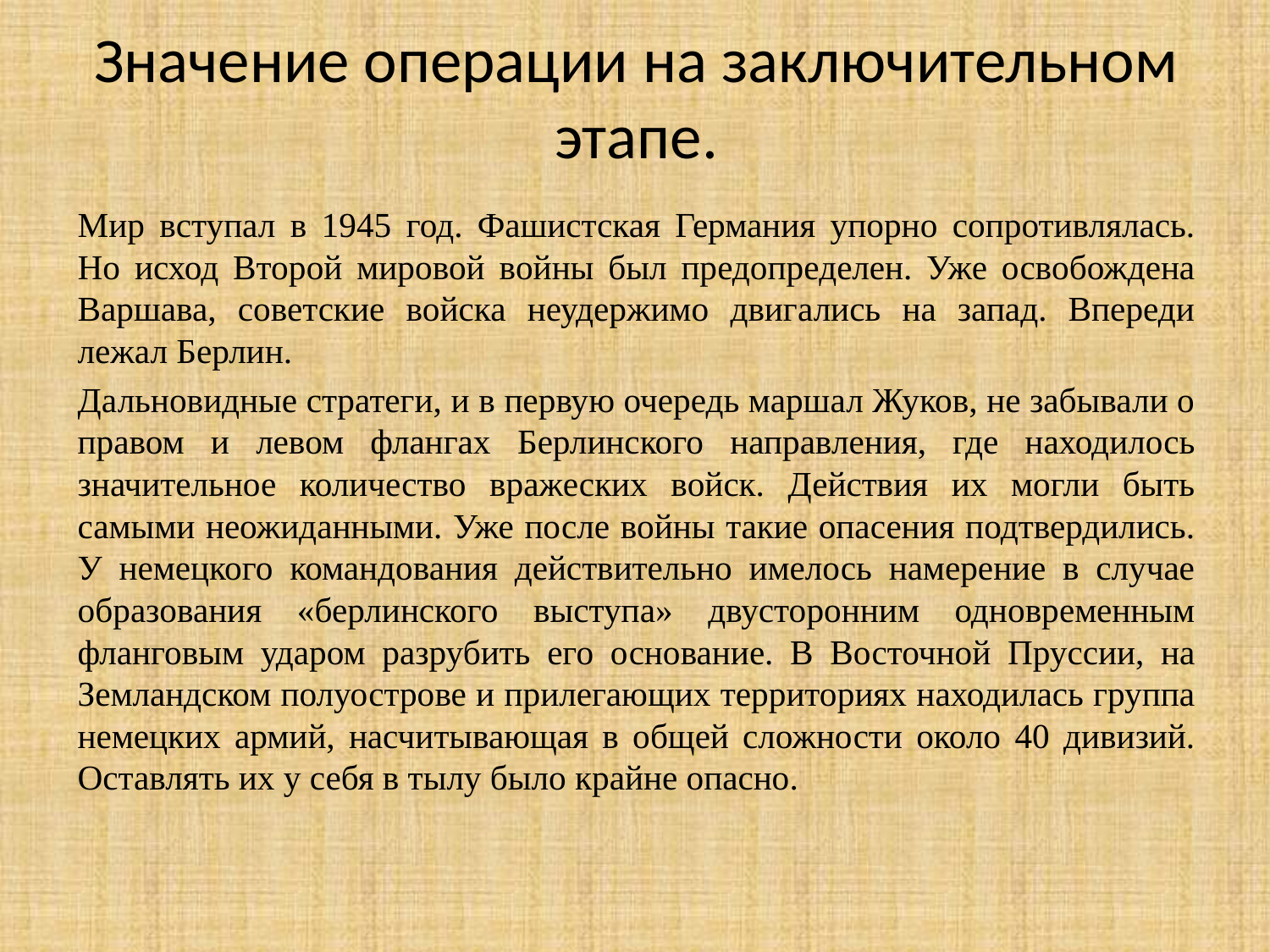

# Значение операции на заключительном этапе.
Мир вступал в 1945 год. Фашистская Германия упорно сопротивлялась. Но исход Второй мировой войны был предопределен. Уже освобождена Варшава, советские войска неудержимо двигались на запад. Впереди лежал Берлин.
Дальновидные стратеги, и в первую очередь маршал Жуков, не забывали о правом и левом флангах Берлинского направления, где находилось значительное количество вражеских войск. Действия их могли быть самыми неожиданными. Уже после войны такие опасения подтвердились. У немецкого командования действительно имелось намерение в случае образования «берлинского выступа» двусторонним одновременным фланговым ударом разрубить его основание. В Восточной Пруссии, на Земландском полуострове и прилегающих территориях находилась группа немецких армий, насчитывающая в общей сложности около 40 дивизий. Оставлять их у себя в тылу было крайне опасно.